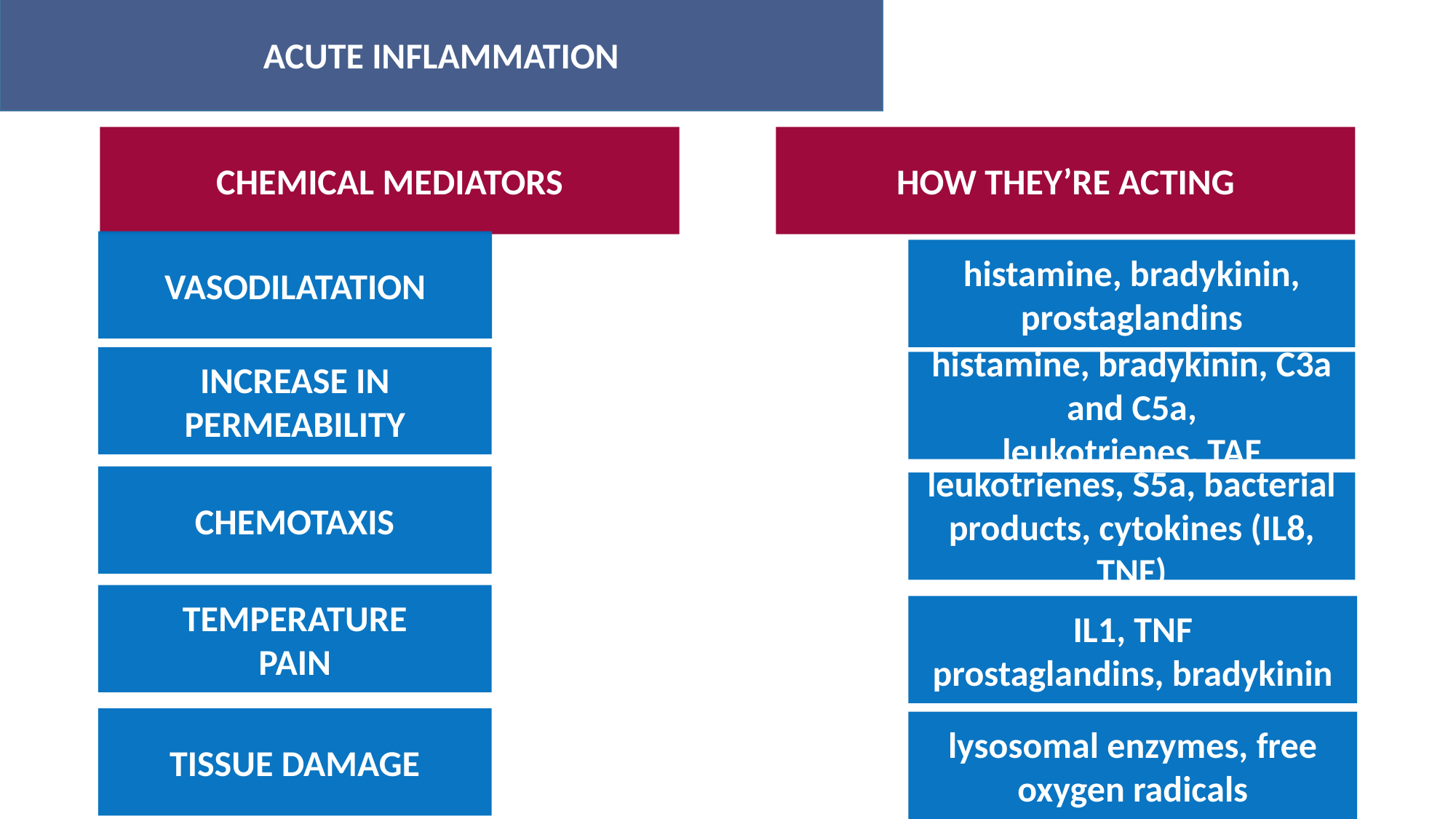

ACUTE INFLAMMATION
#
CHEMICAL MEDIATORS
HOW THEY’RE ACTING

VASODILATATION
histamine, bradykinin,
prostaglandins
INCREASE IN PERMEABILITY
histamine, bradykinin, C3a and C5a,
leukotrienes, TAF
CHEMOTAXIS
leukotrienes, S5a, bacterial products, cytokines (IL8, TNF)
TEMPERATURE
PAIN
IL1, TNF
prostaglandins, bradykinin
TISSUE DAMAGE
lysosomal enzymes, free
oxygen radicals